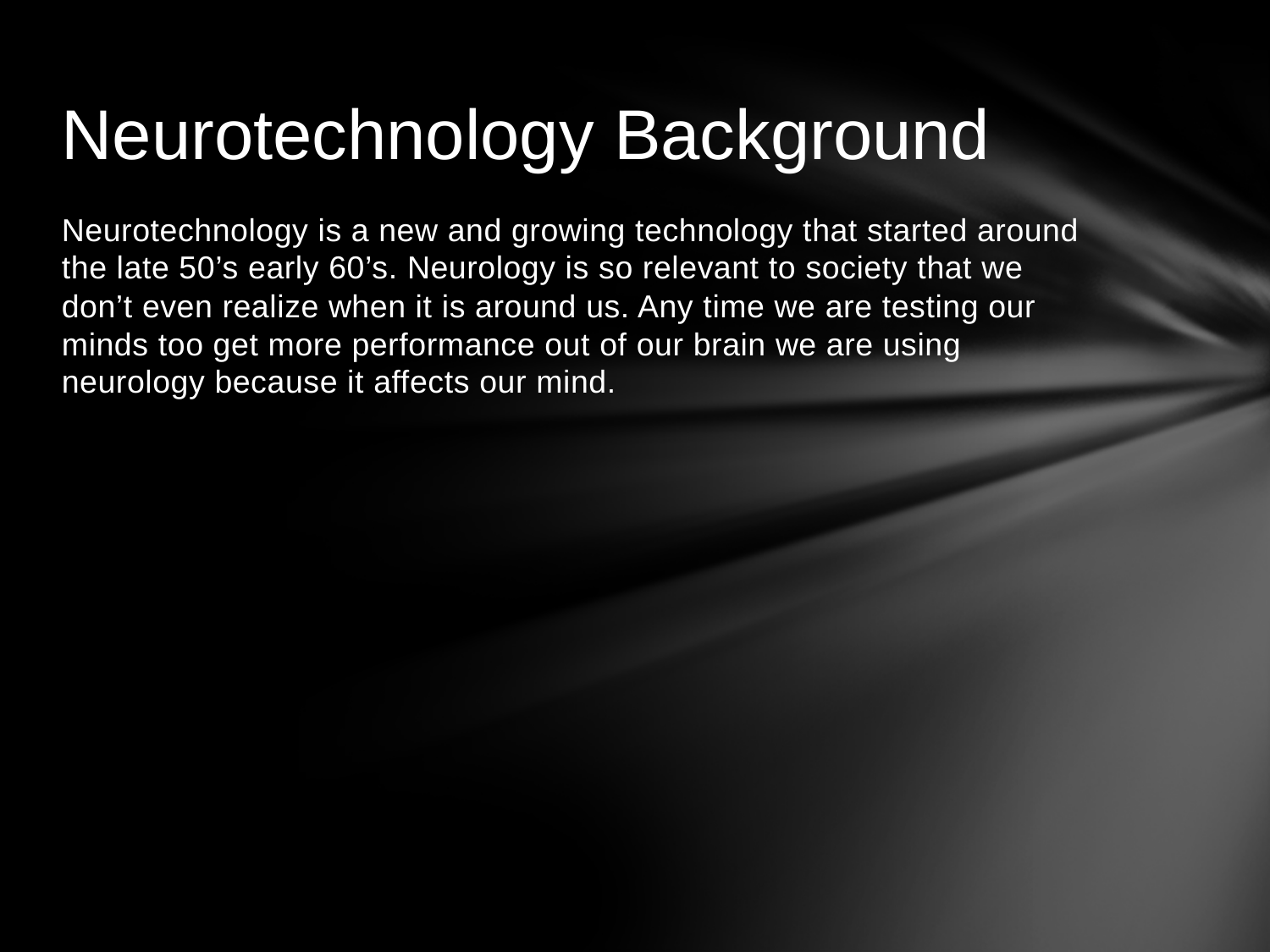

# Neurotechnology Background
Neurotechnology is a new and growing technology that started around the late 50’s early 60’s. Neurology is so relevant to society that we don’t even realize when it is around us. Any time we are testing our minds too get more performance out of our brain we are using neurology because it affects our mind.